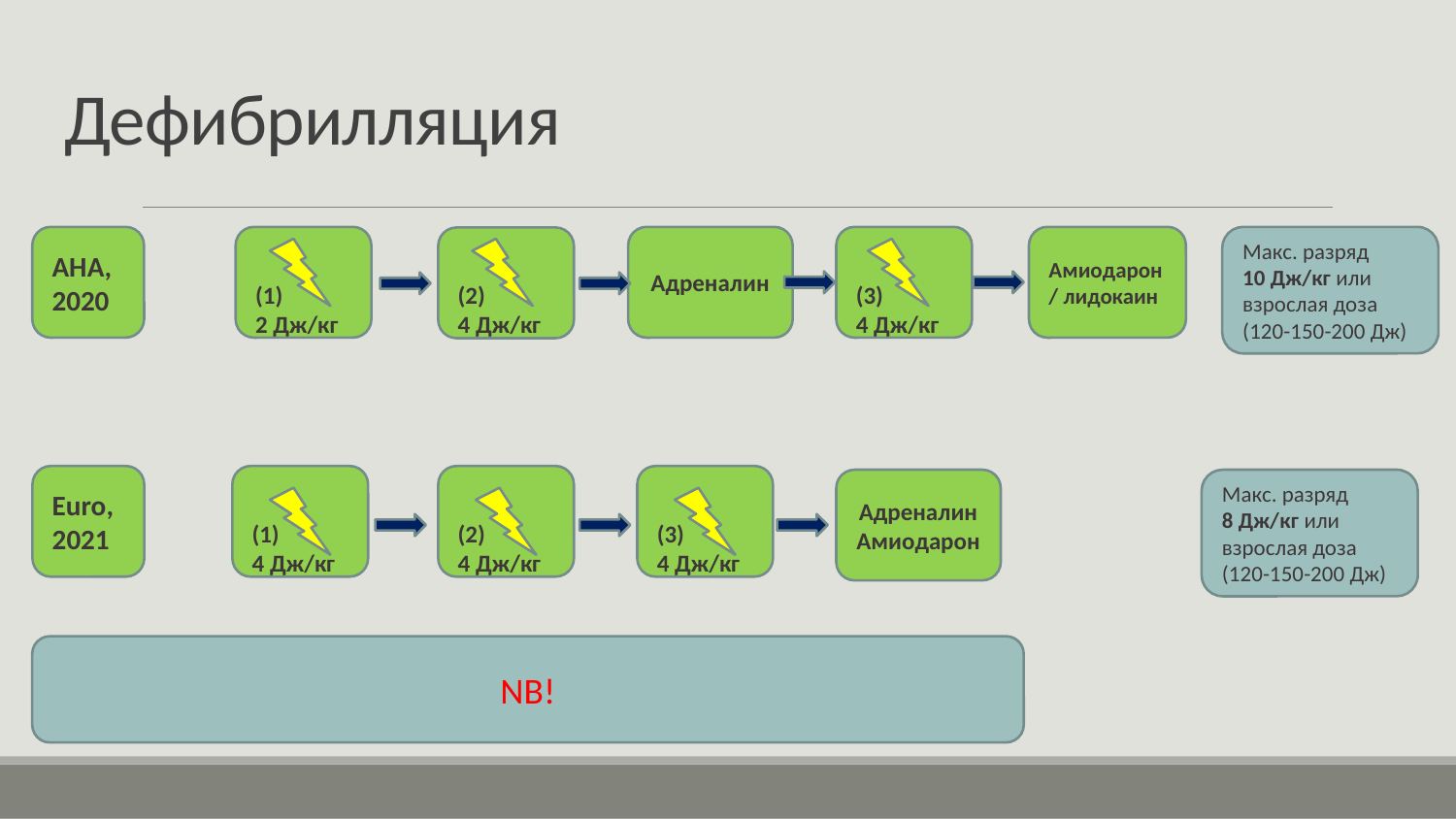

# Дефибрилляция
Адреналин
Амиодарон / лидокаин
Макс. разряд
10 Дж/кг или взрослая доза (120-150-200 Дж)
АНА, 2020

(1)
2 Дж/кг

(3)
4 Дж/кг

(2)
4 Дж/кг

(1)
4 Дж/кг

(2)
4 Дж/кг

(3)
4 Дж/кг
Euro, 2021
Адреналин
Амиодарон
Макс. разряд
8 Дж/кг или взрослая доза (120-150-200 Дж)

NB!